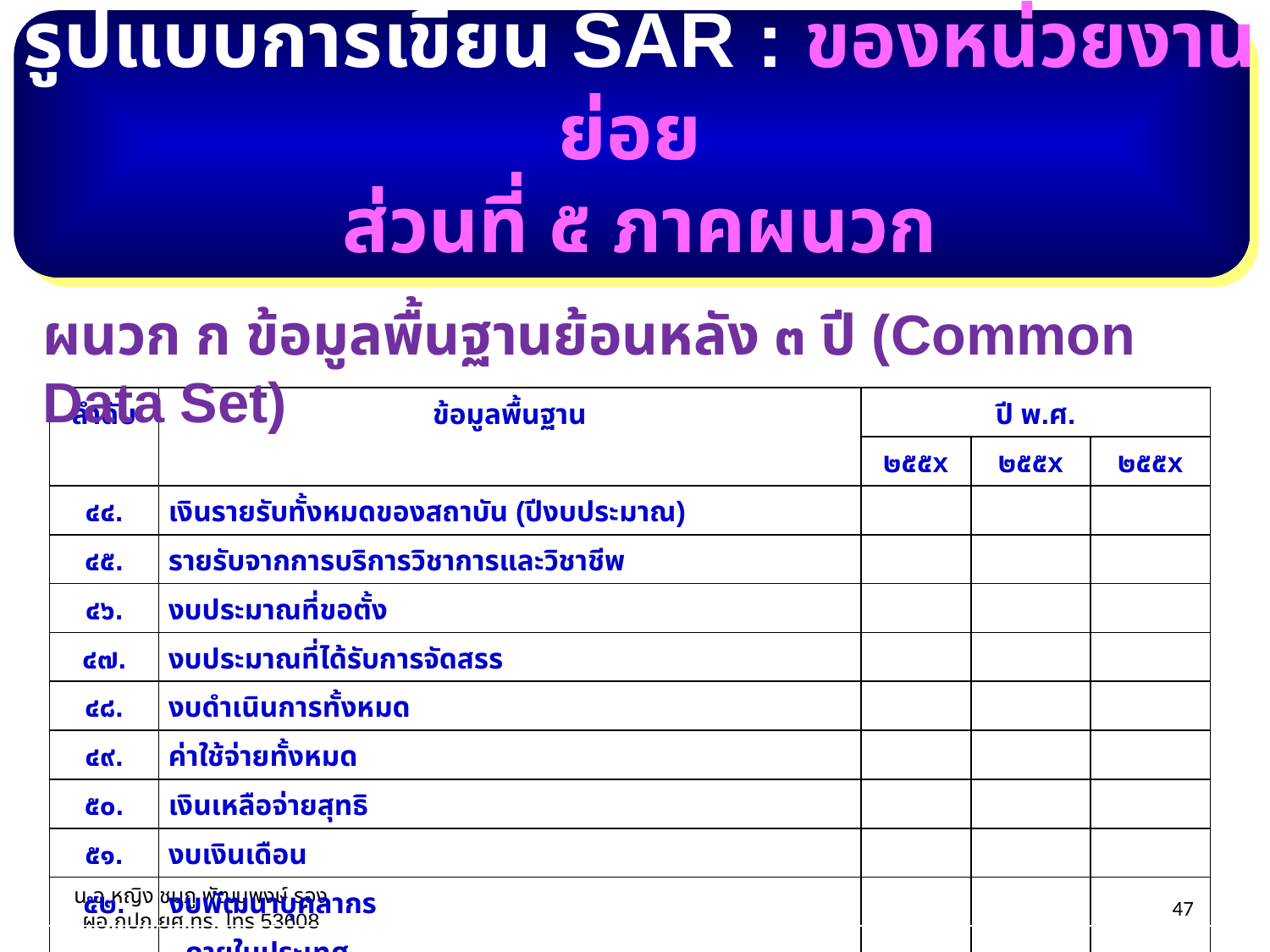

รูปแบบการเขียน SAR : ของหน่วยงานย่อย
ส่วนที่ ๕ ภาคผนวก
ผนวก ก ข้อมูลพื้นฐานย้อนหลัง ๓ ปี (Common Data Set)
| ลำดับ | ข้อมูลพื้นฐาน | ปี พ.ศ. |  |  |
| --- | --- | --- | --- | --- |
|  |  | ๒๕๕x | ๒๕๕x | ๒๕๕x |
| ๔๔. | เงินรายรับทั้งหมดของสถาบัน (ปีงบประมาณ) |  |  |  |
| ๔๕. | รายรับจากการบริการวิชาการและวิชาชีพ |  |  |  |
| ๔๖. | งบประมาณที่ขอตั้ง |  |  |  |
| ๔๗. | งบประมาณที่ได้รับการจัดสรร |  |  |  |
| ๔๘. | งบดำเนินการทั้งหมด |  |  |  |
| ๔๙. | ค่าใช้จ่ายทั้งหมด |  |  |  |
| ๕๐. | เงินเหลือจ่ายสุทธิ |  |  |  |
| ๕๑. | งบเงินเดือน |  |  |  |
| ๕๒. | งบพัฒนาบุคลากร |  |  |  |
|  | - ภายในประเทศ |  |  |  |
|  | - ต่างประเทศ |  |  |  |
น.อ.หญิง ชมภู พัฒนพงษ์ รอง ผอ.กปภ.ยศ.ทร. โทร 53608
26/03/55
47